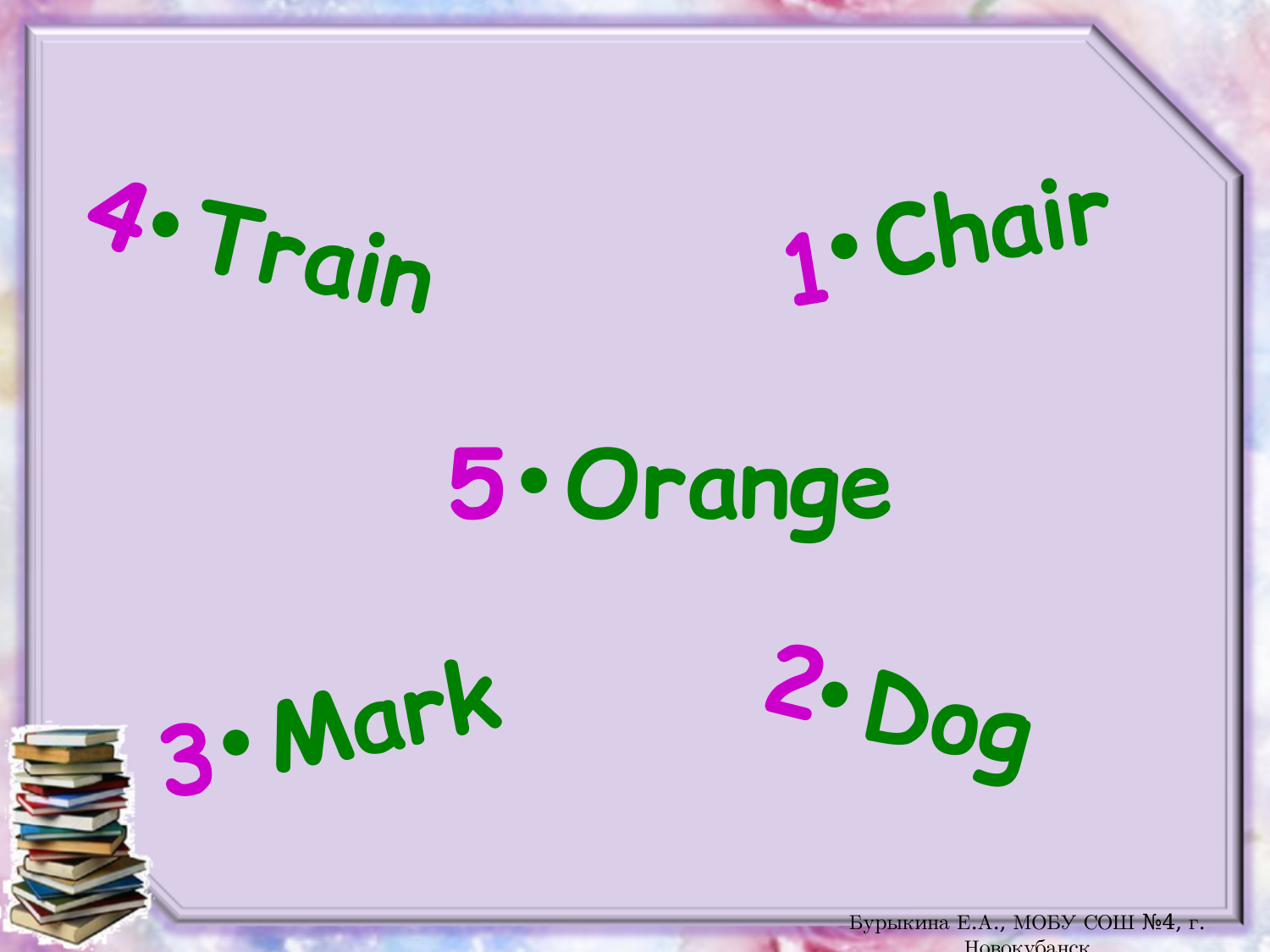

4
Chair
Train
1
5
Orange
2
Mark
Dog
3
Бурыкина Е.А., МОБУ СОШ №4, г. Новокубанск